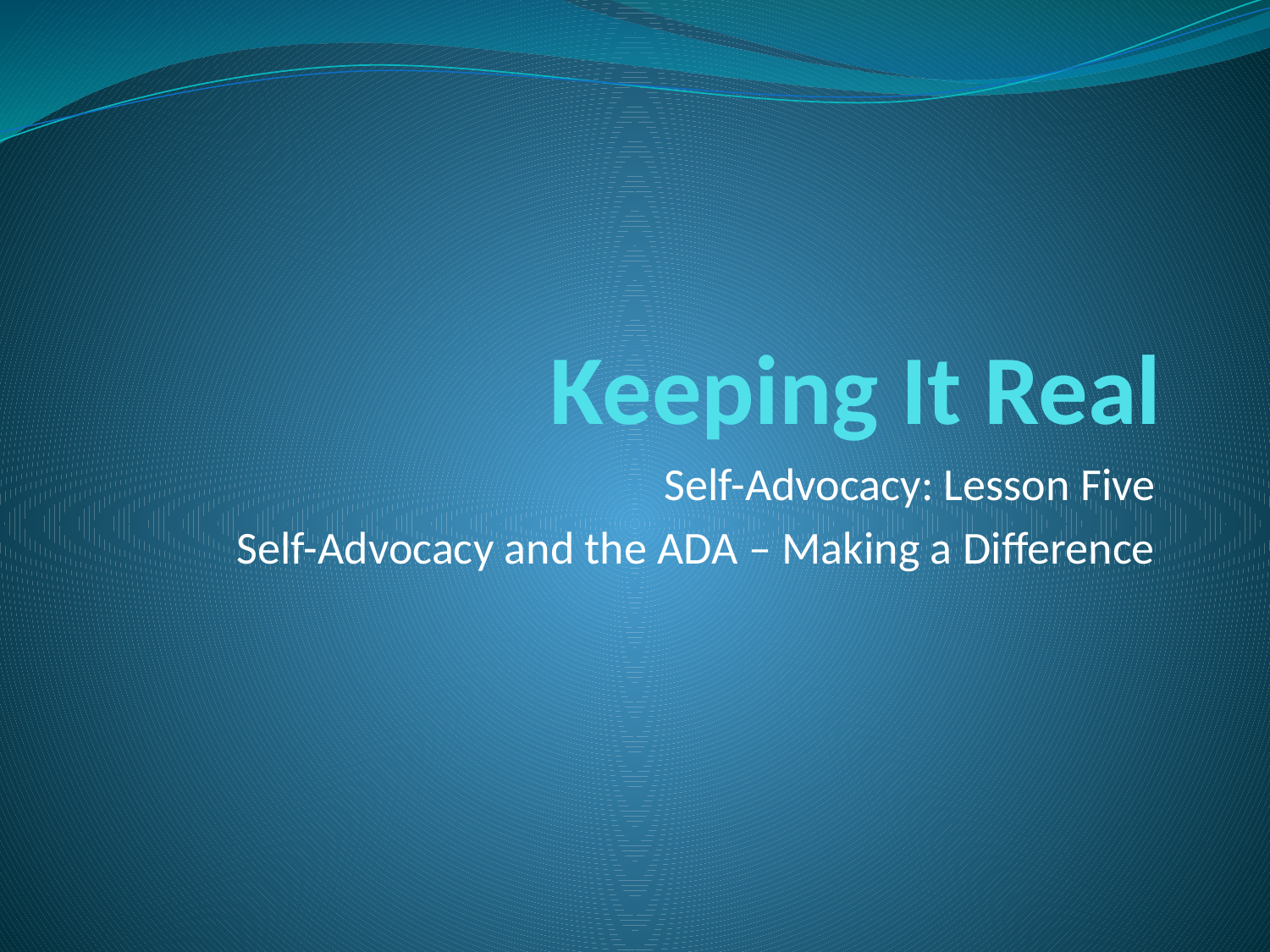

# Keeping It Real
Self-Advocacy: Lesson Five
Self-Advocacy and the ADA – Making a Difference